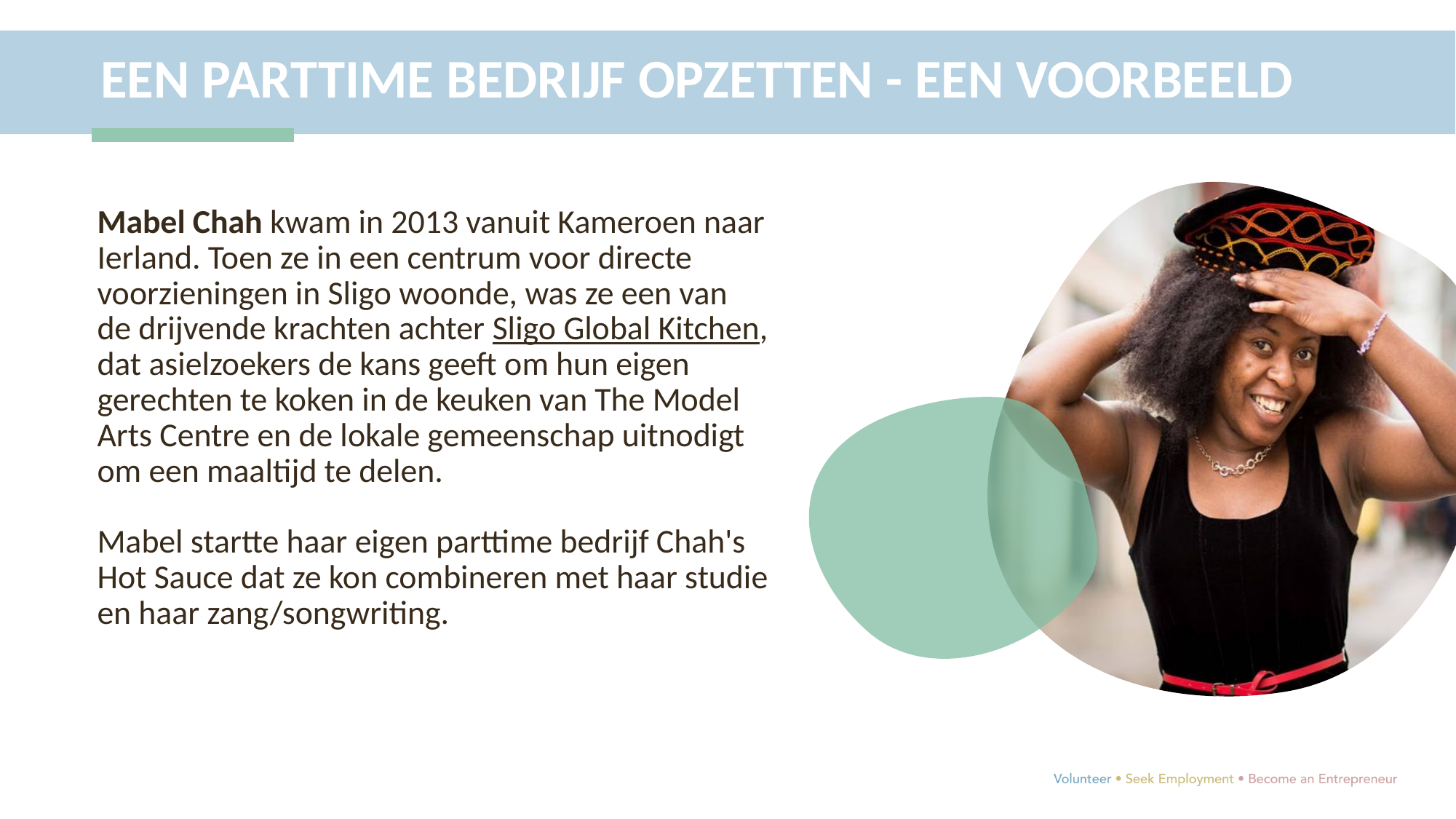

EEN PARTTIME BEDRIJF OPZETTEN - EEN VOORBEELD

Mabel Chah kwam in 2013 vanuit Kameroen naar Ierland. Toen ze in een centrum voor directe voorzieningen in Sligo woonde, was ze een van de drijvende krachten achter Sligo Global Kitchen, dat asielzoekers de kans geeft om hun eigen gerechten te koken in de keuken van The Model Arts Centre en de lokale gemeenschap uitnodigt om een maaltijd te delen.

Mabel startte haar eigen parttime bedrijf Chah's Hot Sauce dat ze kon combineren met haar studie en haar zang/songwriting.